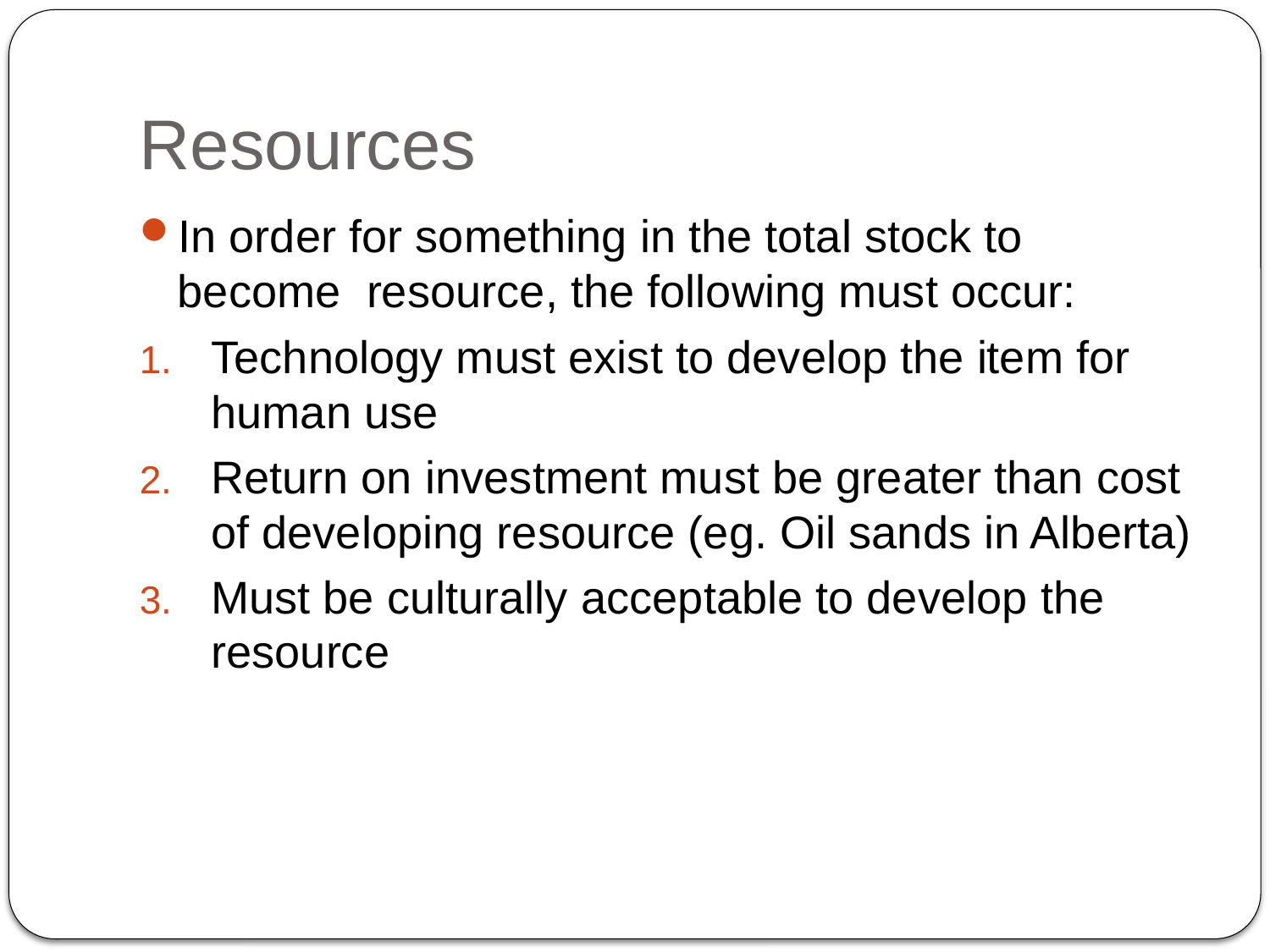

# Resources
In order for something in the total stock to become  resource, the following must occur:
Technology must exist to develop the item for human use
Return on investment must be greater than cost of developing resource (eg. Oil sands in Alberta)
Must be culturally acceptable to develop the resource